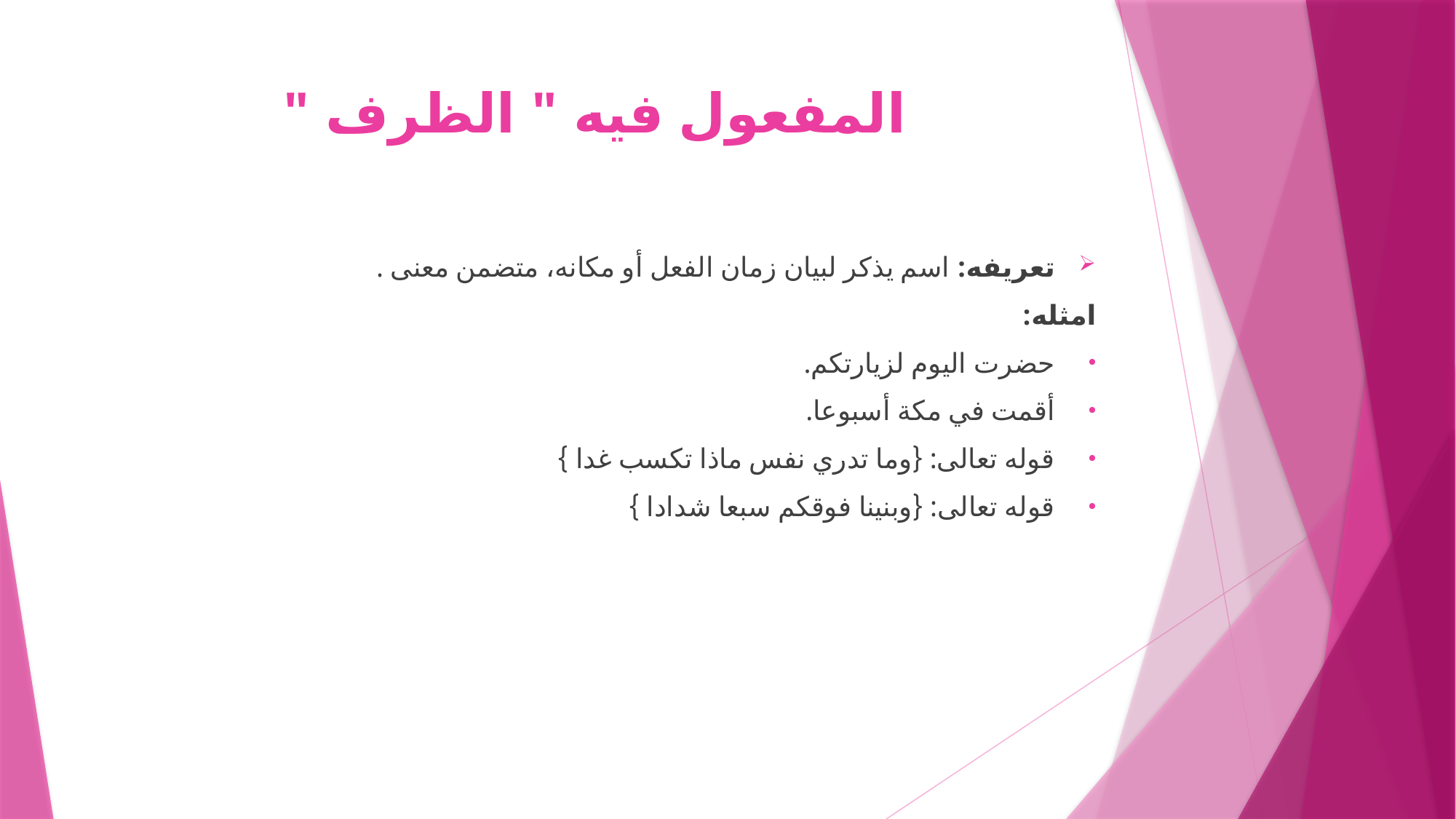

# المفعول فيه " الظرف "
تعريفه: اسم يذكر لبيان زمان الفعل أو مكانه، متضمن معنى .
امثله:
حضرت اليوم لزيارتكم.
أقمت في مكة أسبوعا.
قوله تعالى: {وما تدري نفس ماذا تكسب غدا }
قوله تعالى: {وبنينا فوقكم سبعا شدادا }